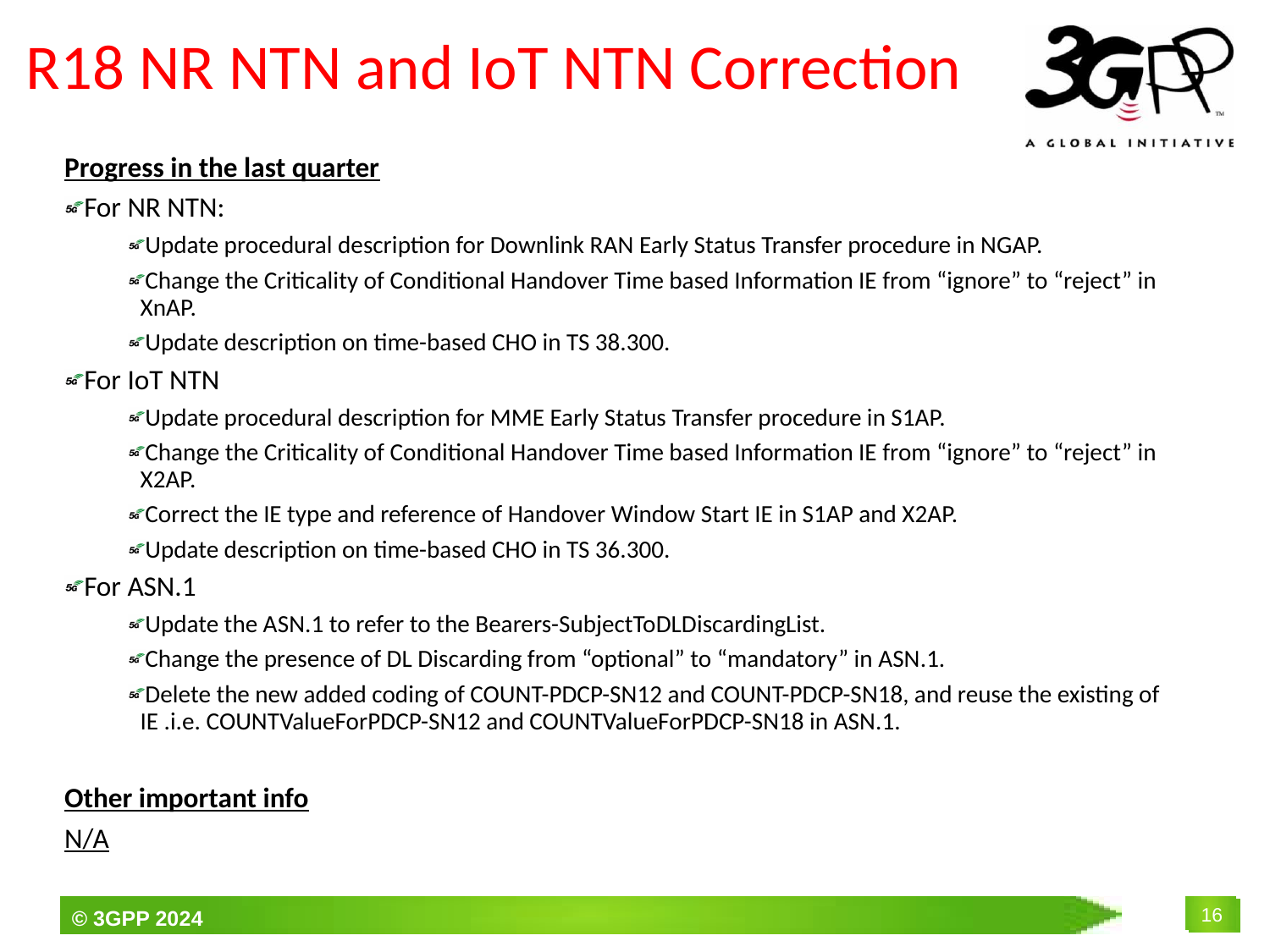

# R18 NR NTN and IoT NTN Correction
Progress in the last quarter
For NR NTN:
Update procedural description for Downlink RAN Early Status Transfer procedure in NGAP.
Change the Criticality of Conditional Handover Time based Information IE from “ignore” to “reject” in XnAP.
Update description on time-based CHO in TS 38.300.
For IoT NTN
Update procedural description for MME Early Status Transfer procedure in S1AP.
Change the Criticality of Conditional Handover Time based Information IE from “ignore” to “reject” in X2AP.
Correct the IE type and reference of Handover Window Start IE in S1AP and X2AP.
Update description on time-based CHO in TS 36.300.
For ASN.1
Update the ASN.1 to refer to the Bearers-SubjectToDLDiscardingList.
Change the presence of DL Discarding from “optional” to “mandatory” in ASN.1.
Delete the new added coding of COUNT-PDCP-SN12 and COUNT-PDCP-SN18, and reuse the existing of IE .i.e. COUNTValueForPDCP-SN12 and COUNTValueForPDCP-SN18 in ASN.1.

Other important info
N/A

16